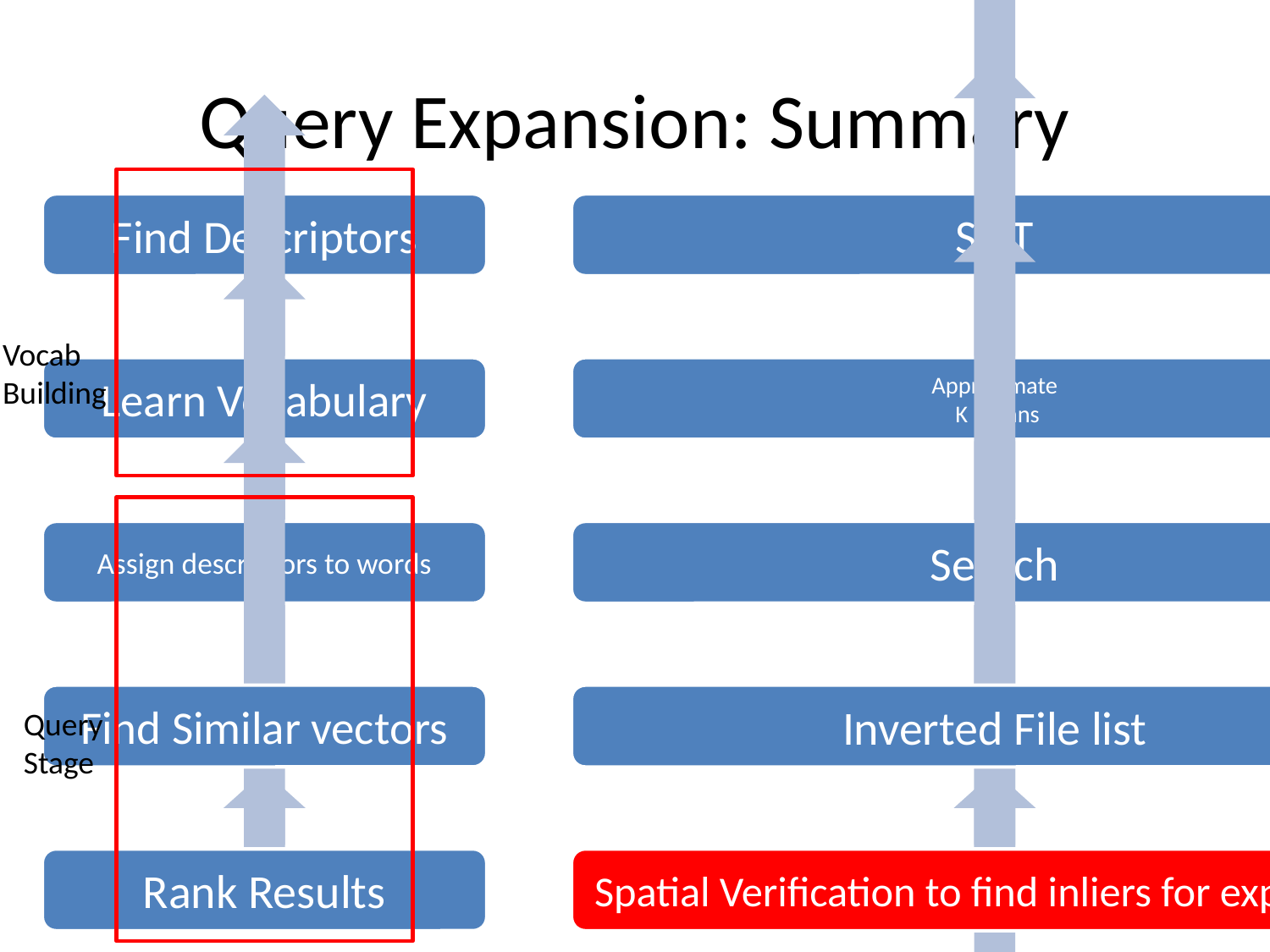

# Query Expansion: Summary

Find Descriptors
Learn Vocabulary
Assign descriptors to words
Find Similar vectors
Rank Results
SIFT
Approximate
 K Means
Search
Inverted File list
Vocab
Building

Query
Stage